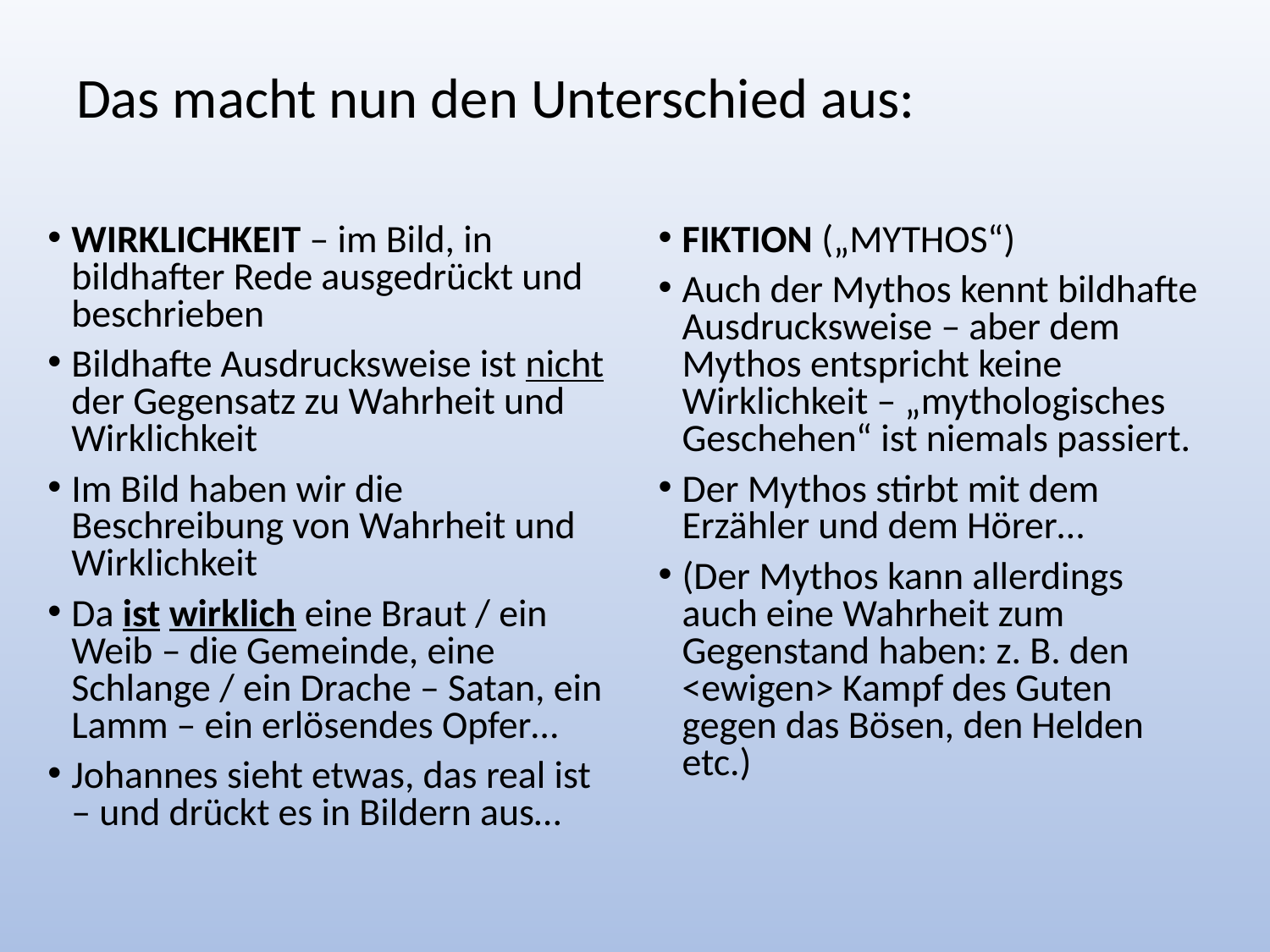

# Das macht nun den Unterschied aus:
WIRKLICHKEIT – im Bild, in bildhafter Rede ausgedrückt und beschrieben
Bildhafte Ausdrucksweise ist nicht der Gegensatz zu Wahrheit und Wirklichkeit
Im Bild haben wir die Beschreibung von Wahrheit und Wirklichkeit
Da ist wirklich eine Braut / ein Weib – die Gemeinde, eine Schlange / ein Drache – Satan, ein Lamm – ein erlösendes Opfer…
Johannes sieht etwas, das real ist – und drückt es in Bildern aus…
FIKTION („MYTHOS“)
Auch der Mythos kennt bildhafte Ausdrucksweise – aber dem Mythos entspricht keine Wirklichkeit – „mythologisches Geschehen“ ist niemals passiert.
Der Mythos stirbt mit dem Erzähler und dem Hörer…
(Der Mythos kann allerdings auch eine Wahrheit zum Gegenstand haben: z. B. den <ewigen> Kampf des Guten gegen das Bösen, den Helden etc.)